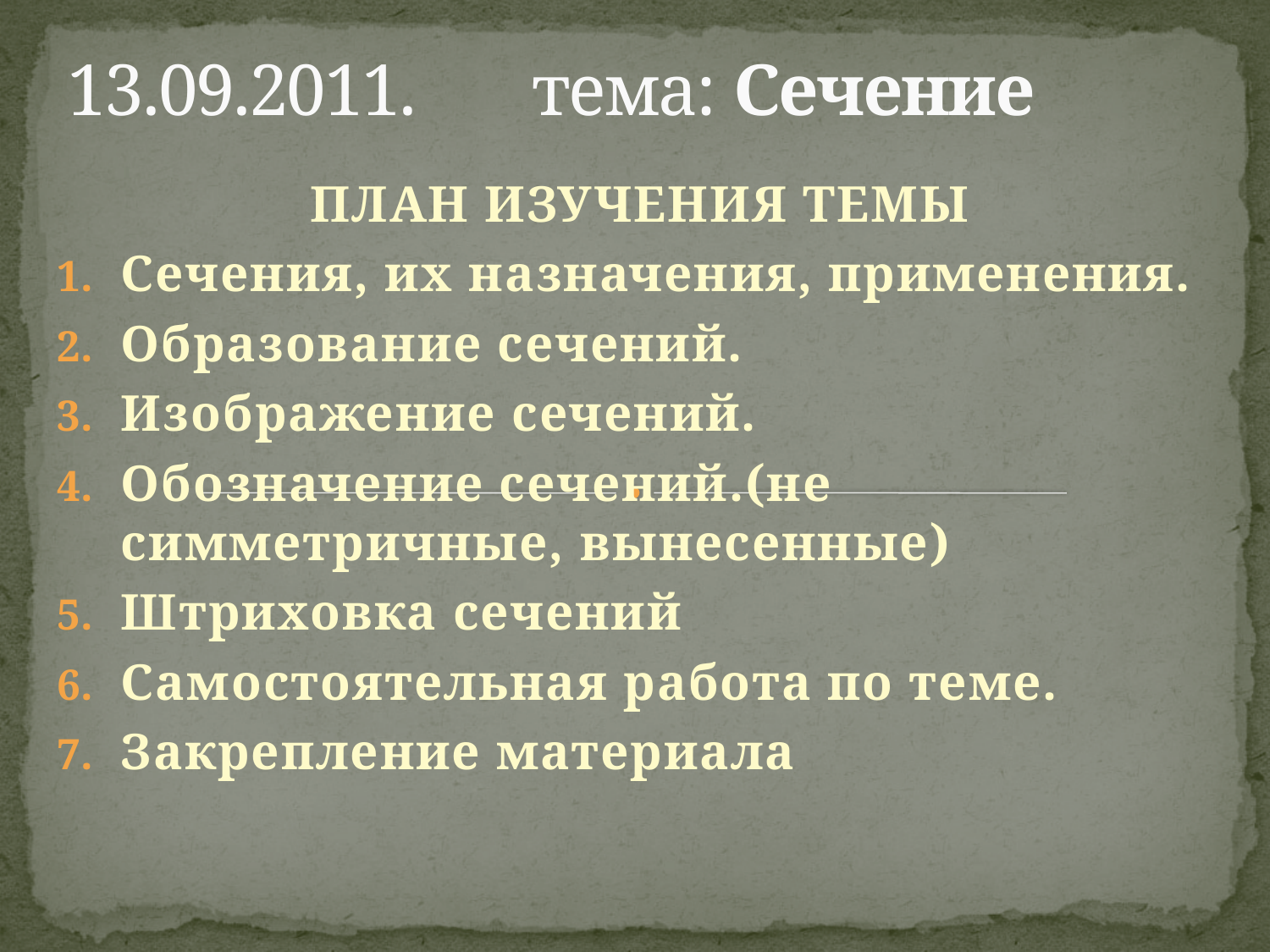

# 13.09.2011.       тема: Сечение
ПЛАН ИЗУЧЕНИЯ ТЕМЫ
Сечения, их назначения, применения.
Образование сечений.
Изображение сечений.
Обозначение сечений.(не симметричные, вынесенные)
Штриховка сечений
Самостоятельная работа по теме.
Закрепление материала